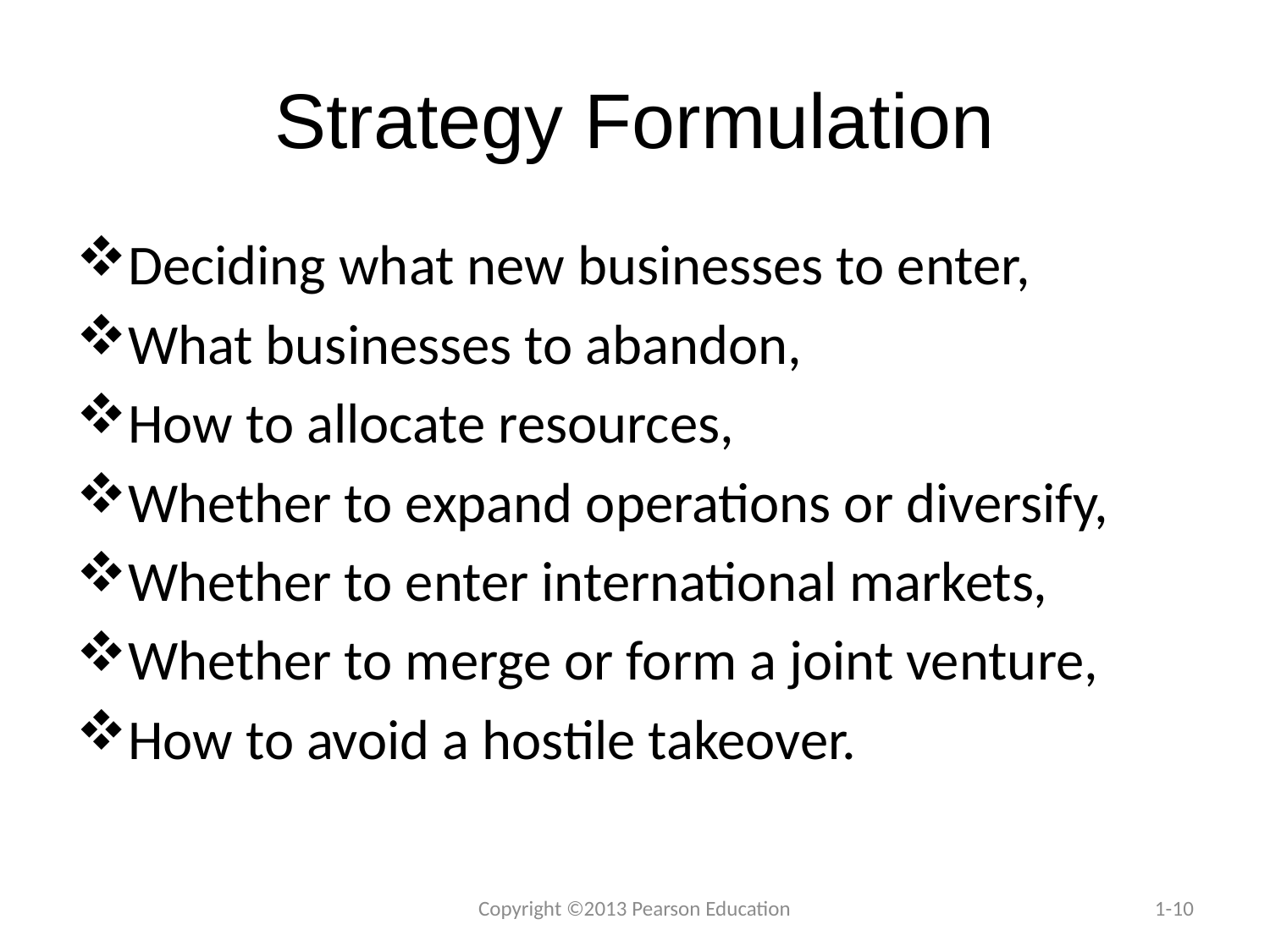

# Strategy Formulation
Deciding what new businesses to enter,
What businesses to abandon,
How to allocate resources,
Whether to expand operations or diversify,
Whether to enter international markets,
Whether to merge or form a joint venture,
How to avoid a hostile takeover.
Copyright ©2013 Pearson Education
1-10